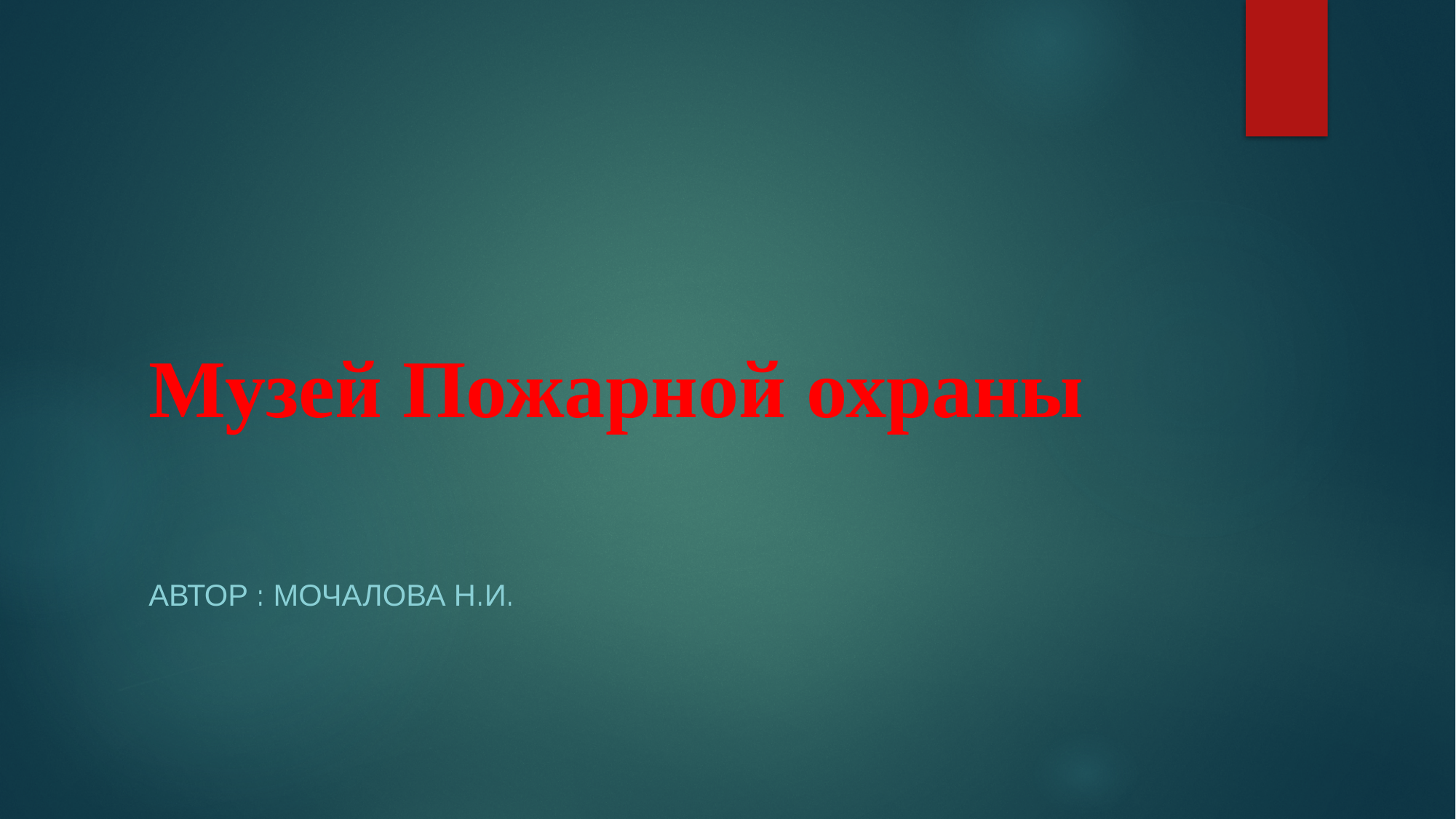

# Музей Пожарной охраны
Автор : Мочалова Н.И.